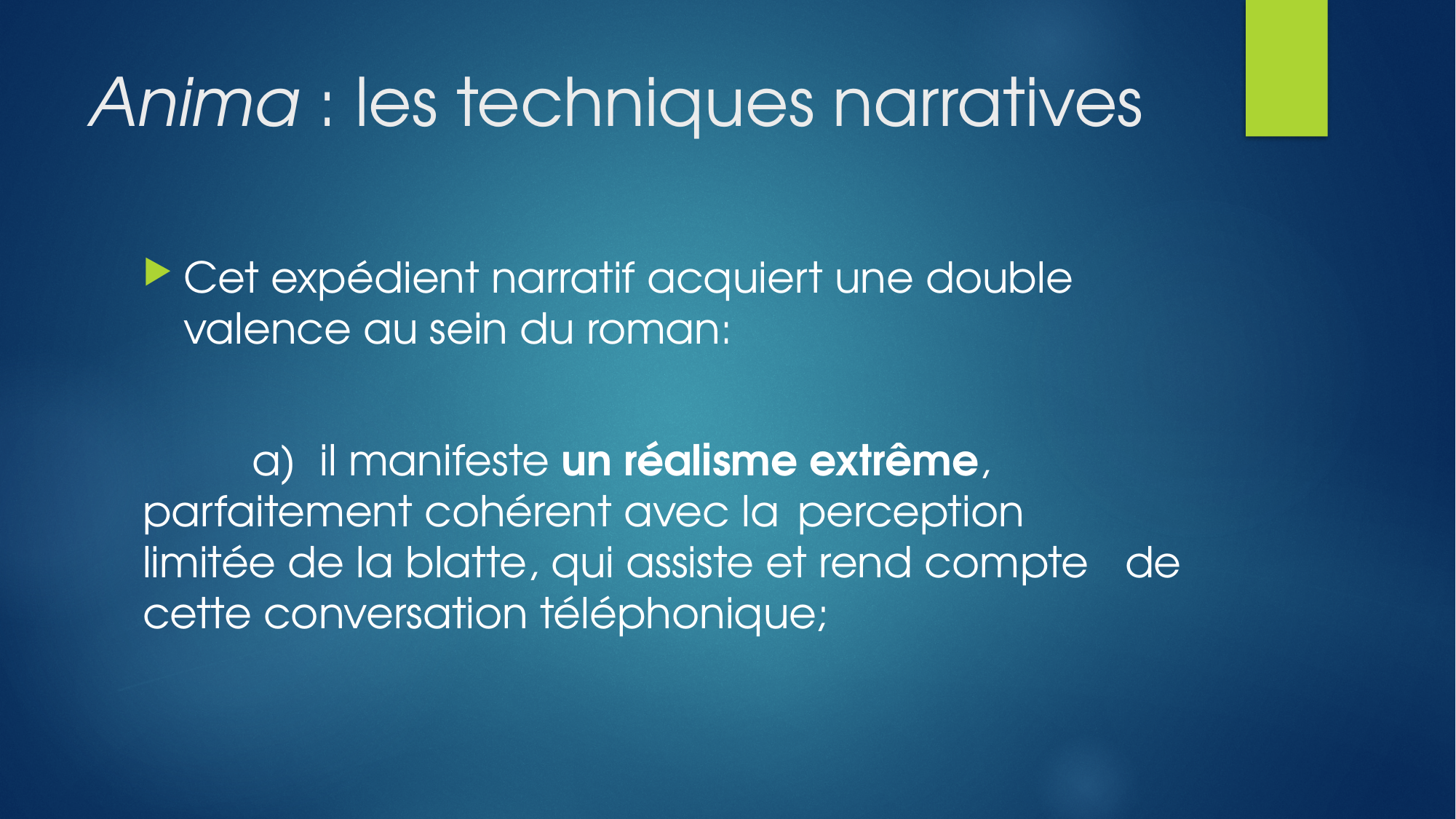

# Anima : les techniques narratives
Cet expédient narratif acquiert une double valence au sein du roman:

	a)  il manifeste un réalisme extrême, 	parfaitement cohérent avec la 	perception 	limitée de la blatte, qui assiste et rend compte 	de cette conversation téléphonique;